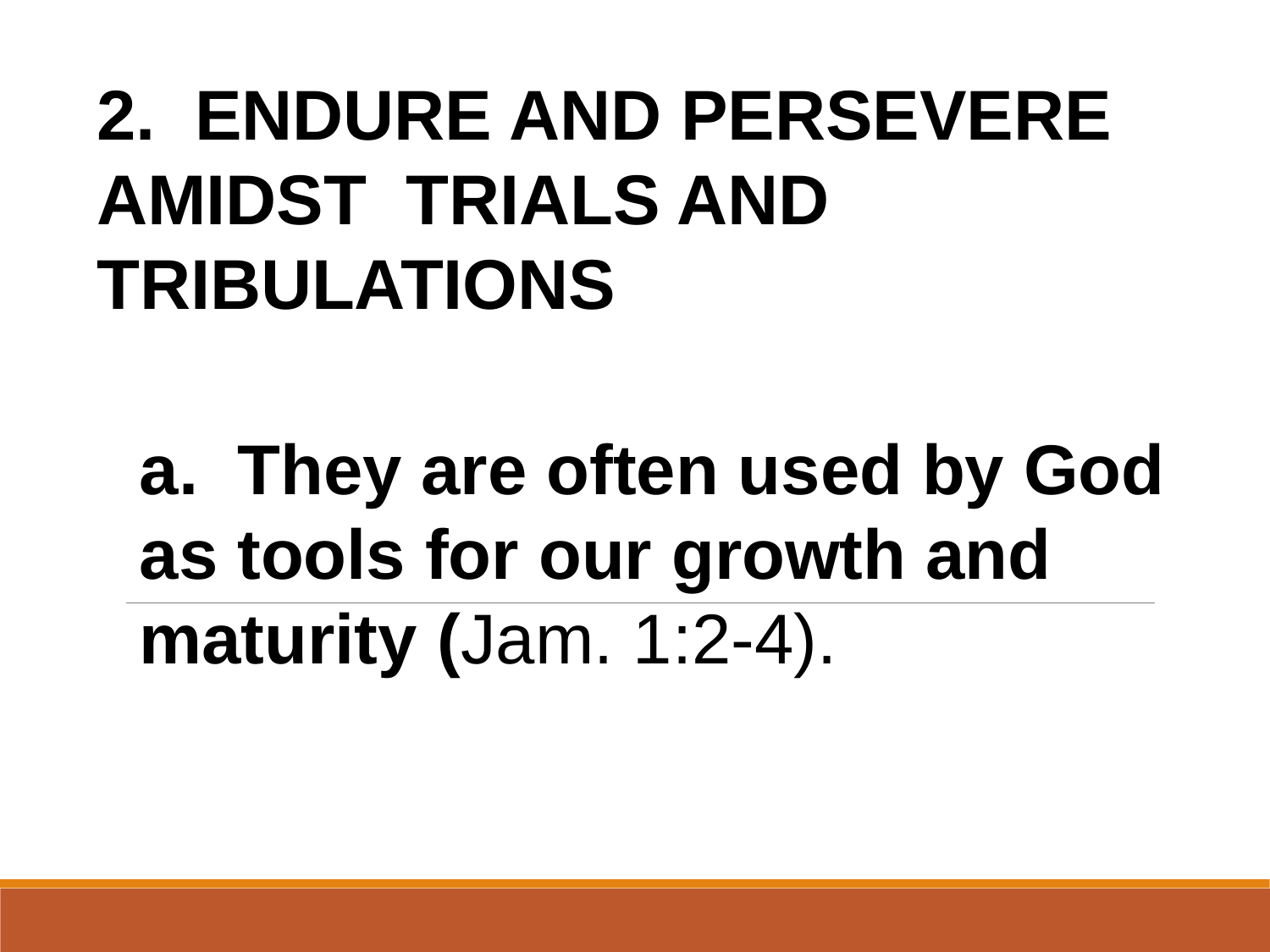

2.  ENDURE AND PERSEVERE AMIDST  TRIALS AND TRIBULATIONS
a.  They are often used by God as tools for our growth and maturity (Jam. 1:2-4).